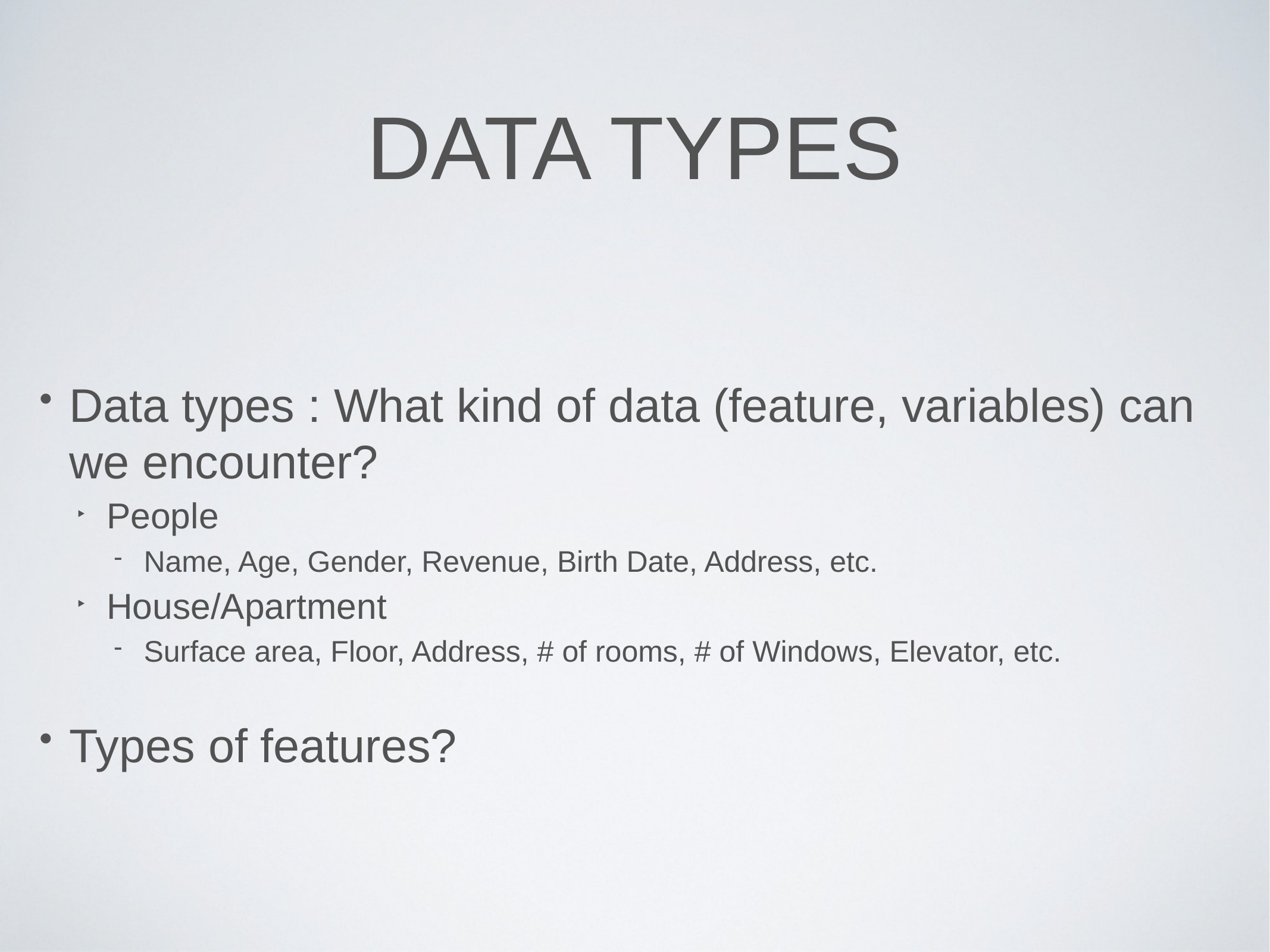

# Data types
Data types : What kind of data (feature, variables) can we encounter?
People
Name, Age, Gender, Revenue, Birth Date, Address, etc.
House/Apartment
Surface area, Floor, Address, # of rooms, # of Windows, Elevator, etc.
Types of features?